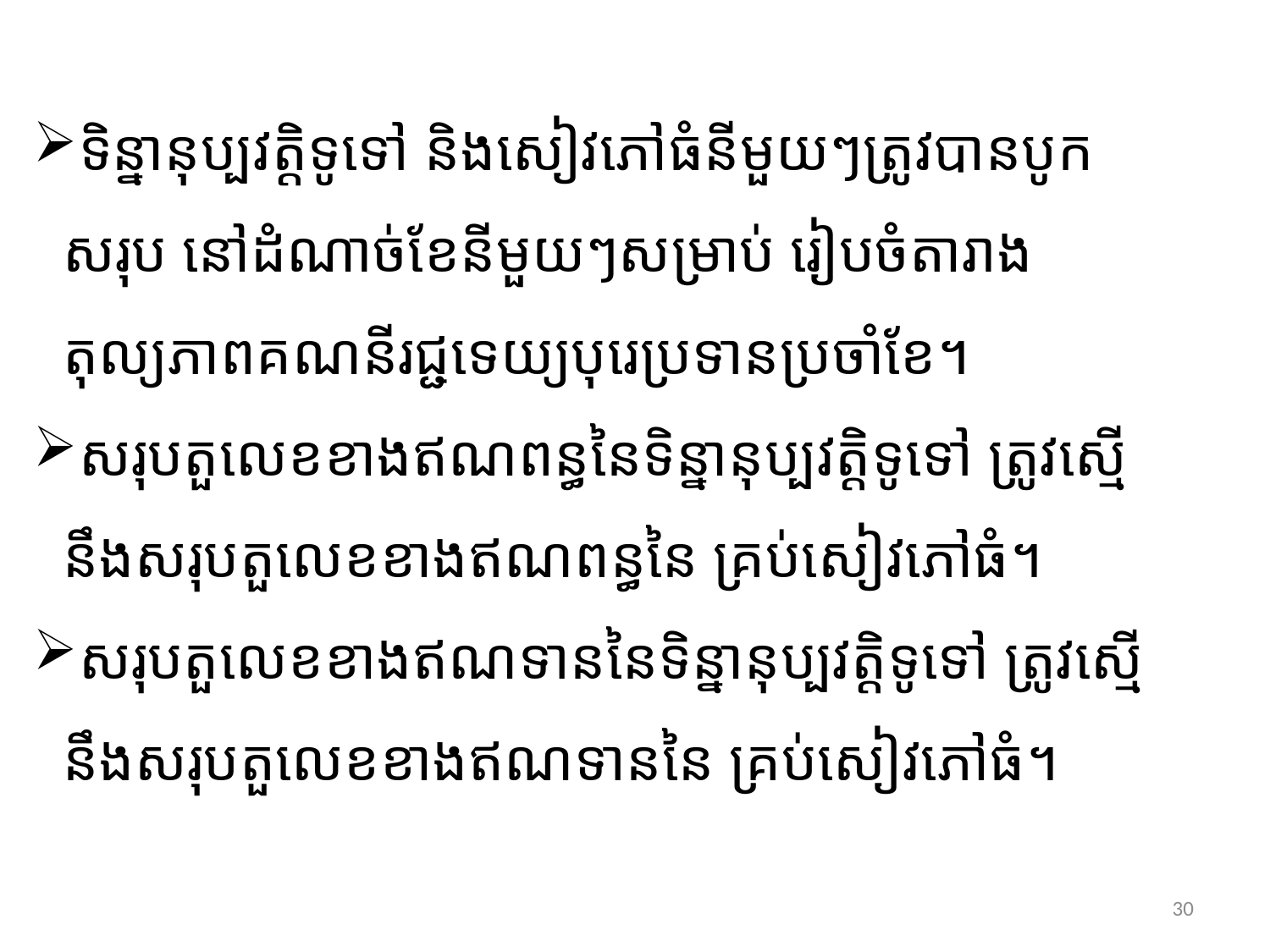

#
ទិន្នានុប្បវត្តិទូទៅ និងសៀវភៅធំនីមួយៗត្រូវបានបូក
  សរុប នៅដំណាច់ខែនីមួយៗសម្រាប់ រៀបចំតារាង
  តុល្យភាពគណនីរជ្ជទេយ្យបុរេប្រទានប្រចាំខែ។
សរុបតួលេខខាងឥណពន្ធនៃទិន្នានុប្បវត្តិទូទៅ ត្រូវស្មើ
  នឹងសរុបតួលេខខាងឥណពន្ធនៃ គ្រប់សៀវភៅធំ។
សរុបតួលេខខាងឥណទាននៃទិន្នានុប្បវត្តិទូទៅ ត្រូវស្មើ
  នឹងសរុបតួលេខខាងឥណទាននៃ គ្រប់សៀវភៅធំ។

30